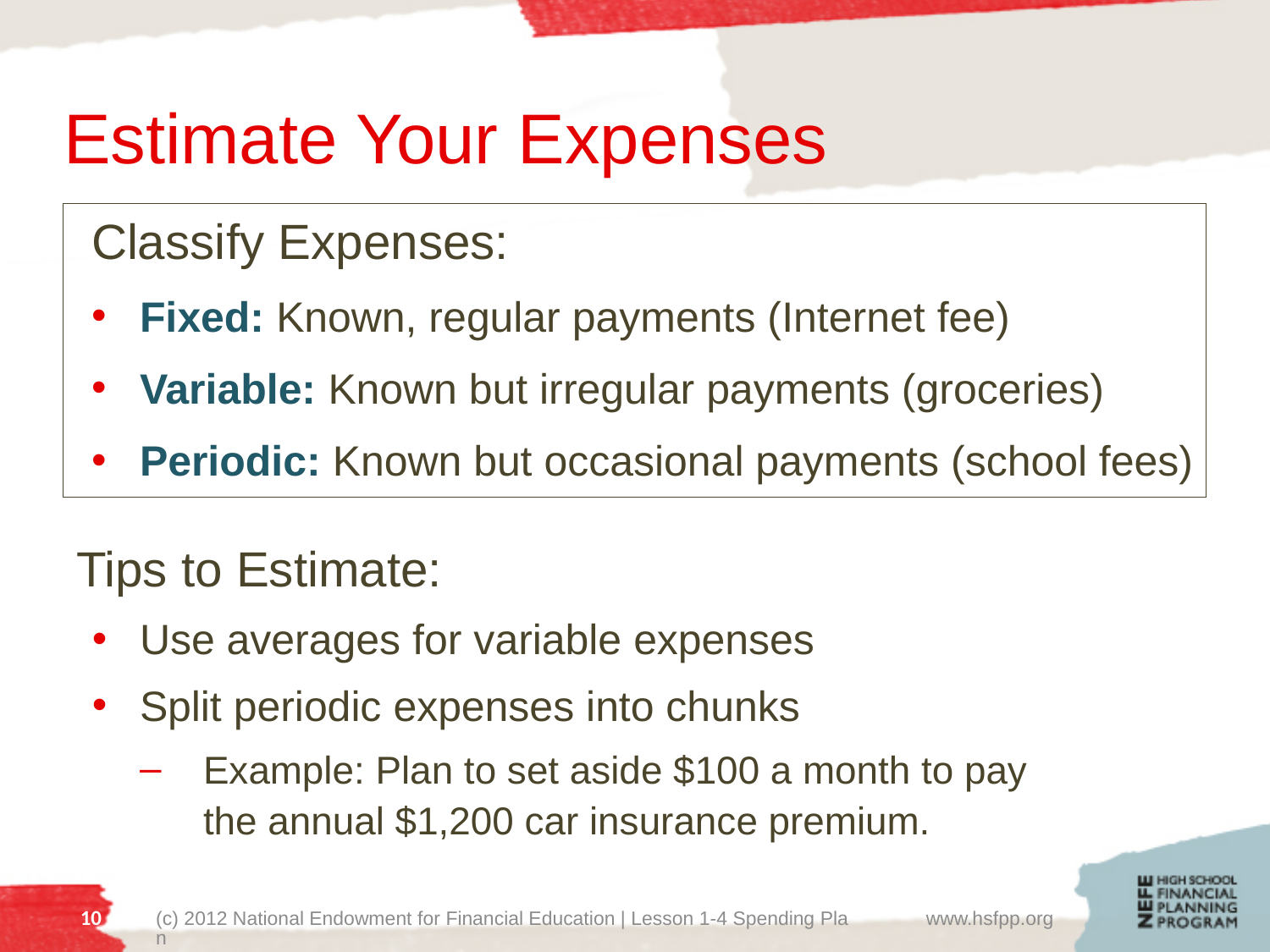

# Estimate Your Expenses
Classify Expenses:
Fixed: Known, regular payments (Internet fee)
Variable: Known but irregular payments (groceries)
Periodic: Known but occasional payments (school fees)
Tips to Estimate:
Use averages for variable expenses
Split periodic expenses into chunks
Example: Plan to set aside $100 a month to pay
the annual $1,200 car insurance premium.
10
(c) 2012 National Endowment for Financial Education | Lesson 1-4 Spending Plan
www.hsfpp.org